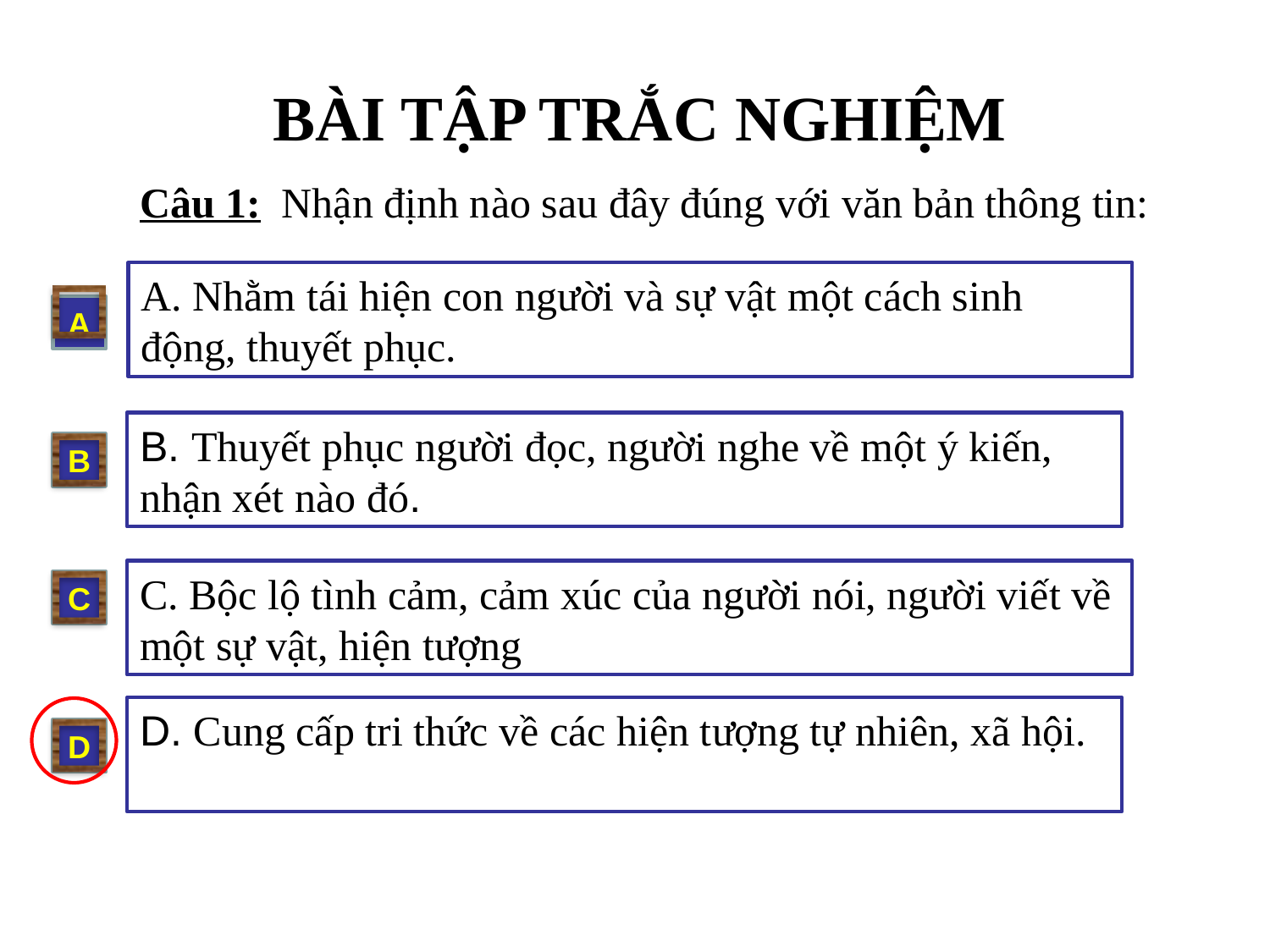

BÀI TẬP TRẮC NGHIỆM
      Câu 1:  Nhận định nào sau đây đúng với văn bản thông tin:
A. Nhằm tái hiện con người và sự vật một cách sinh động, thuyết phục.

A
B. Thuyết phục người đọc, người nghe về một ý kiến, nhận xét nào đó.
B

C. Bộc lộ tình cảm, cảm xúc của người nói, người viết về một sự vật, hiện tượng
C

D. Cung cấp tri thức về các hiện tượng tự nhiên, xã hội.

D